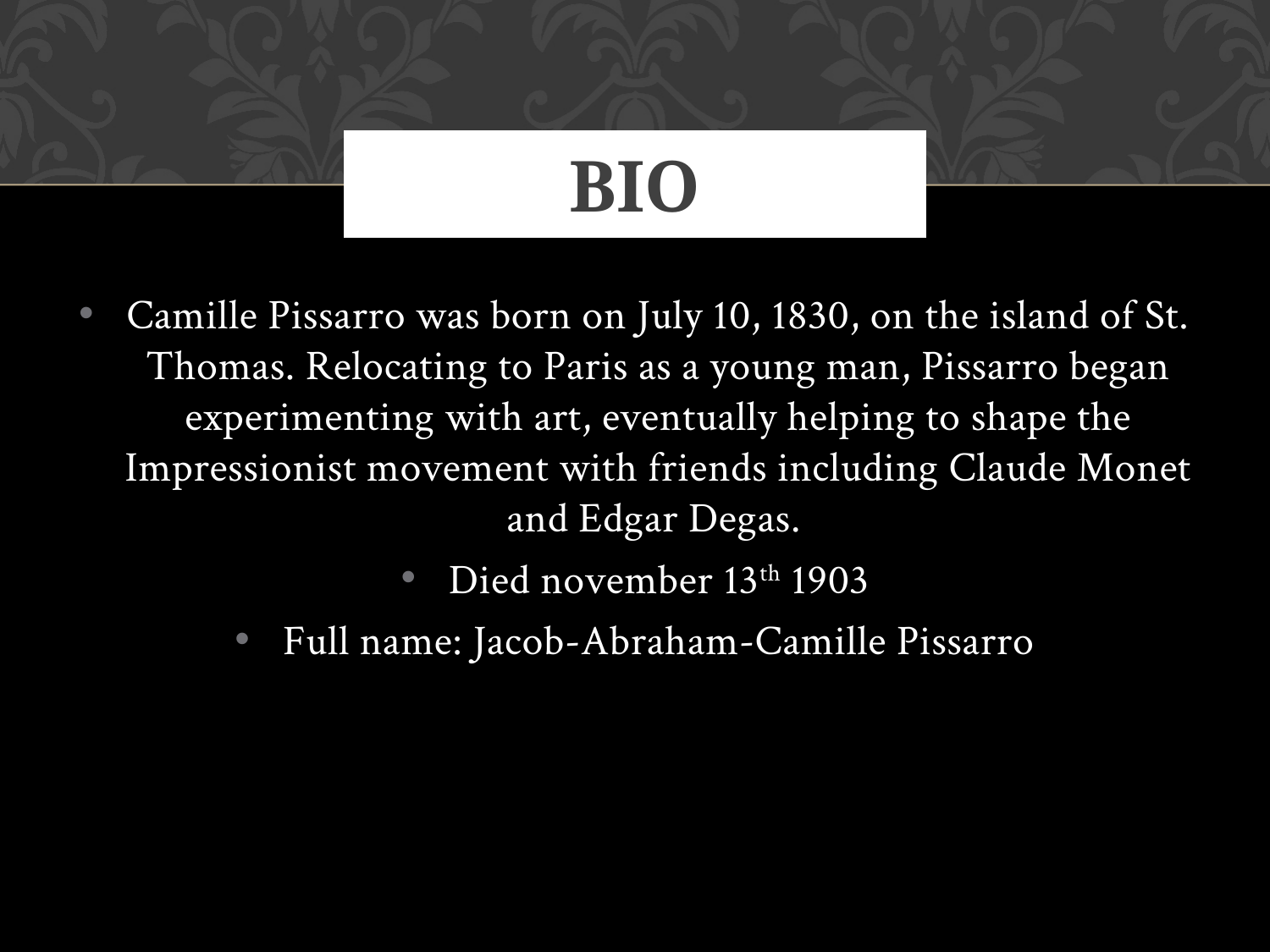

# Bio
Camille Pissarro was born on July 10, 1830, on the island of St. Thomas. Relocating to Paris as a young man, Pissarro began experimenting with art, eventually helping to shape the Impressionist movement with friends including Claude Monet and Edgar Degas.
Died november 13th 1903
Full name: Jacob-Abraham-Camille Pissarro